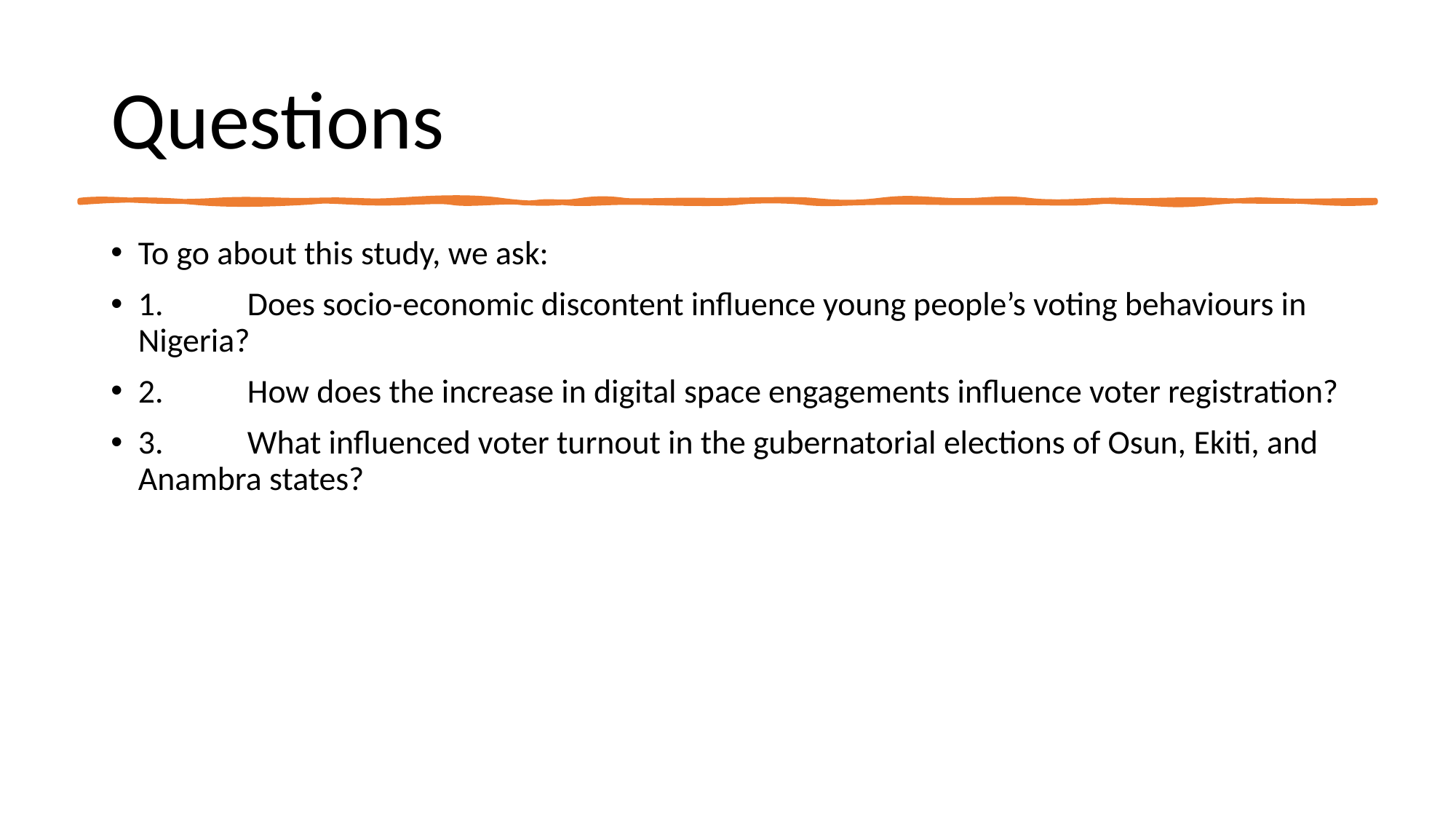

# Questions

To go about this study, we ask:
1.	Does socio-economic discontent influence young people’s voting behaviours in Nigeria?
2.	How does the increase in digital space engagements influence voter registration?
3.	What influenced voter turnout in the gubernatorial elections of Osun, Ekiti, and Anambra states?